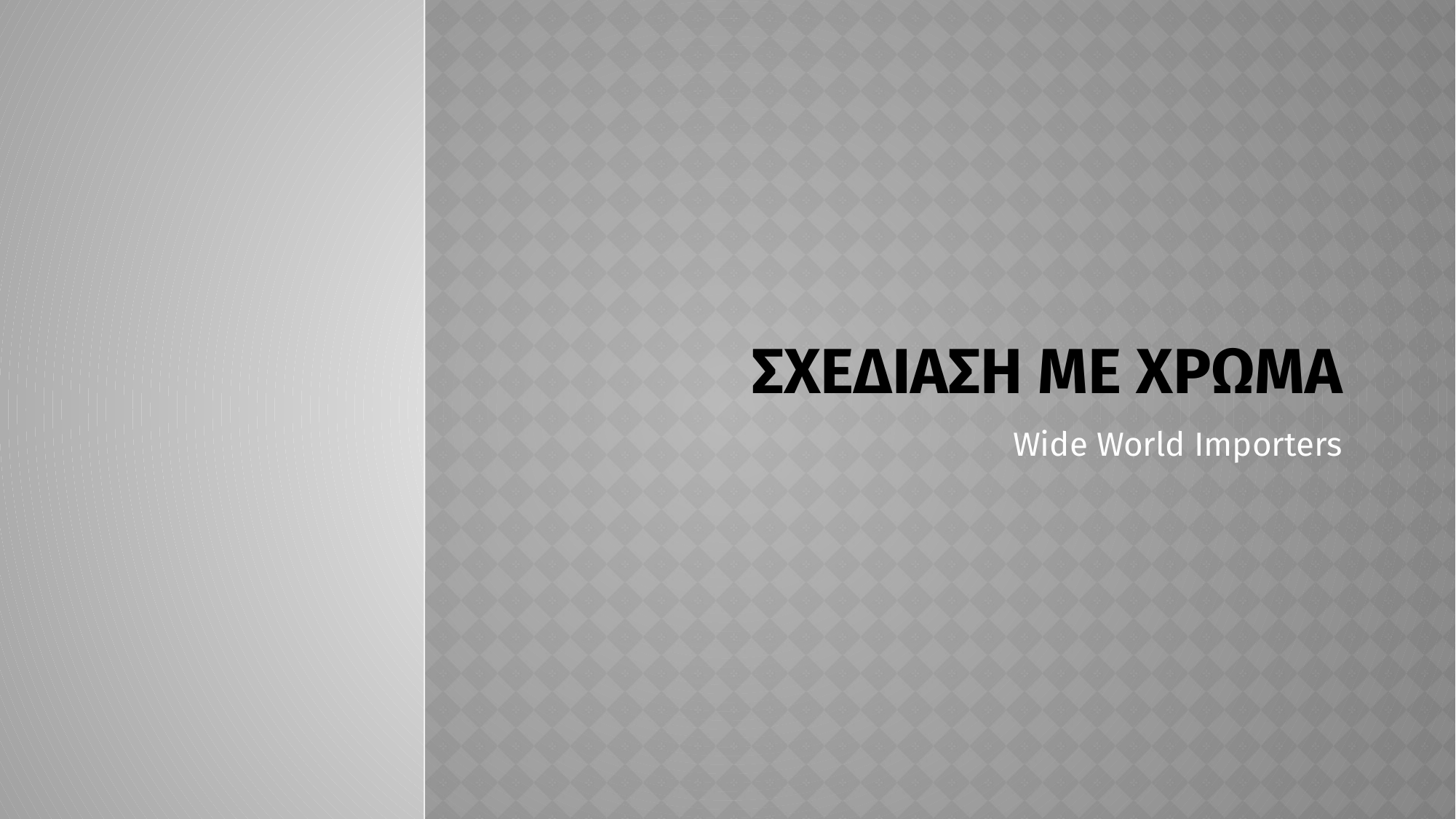

# ΣΧΕΔΙΑΣΗ ΜΕ ΧΡΩΜΑ
Wide World Importers